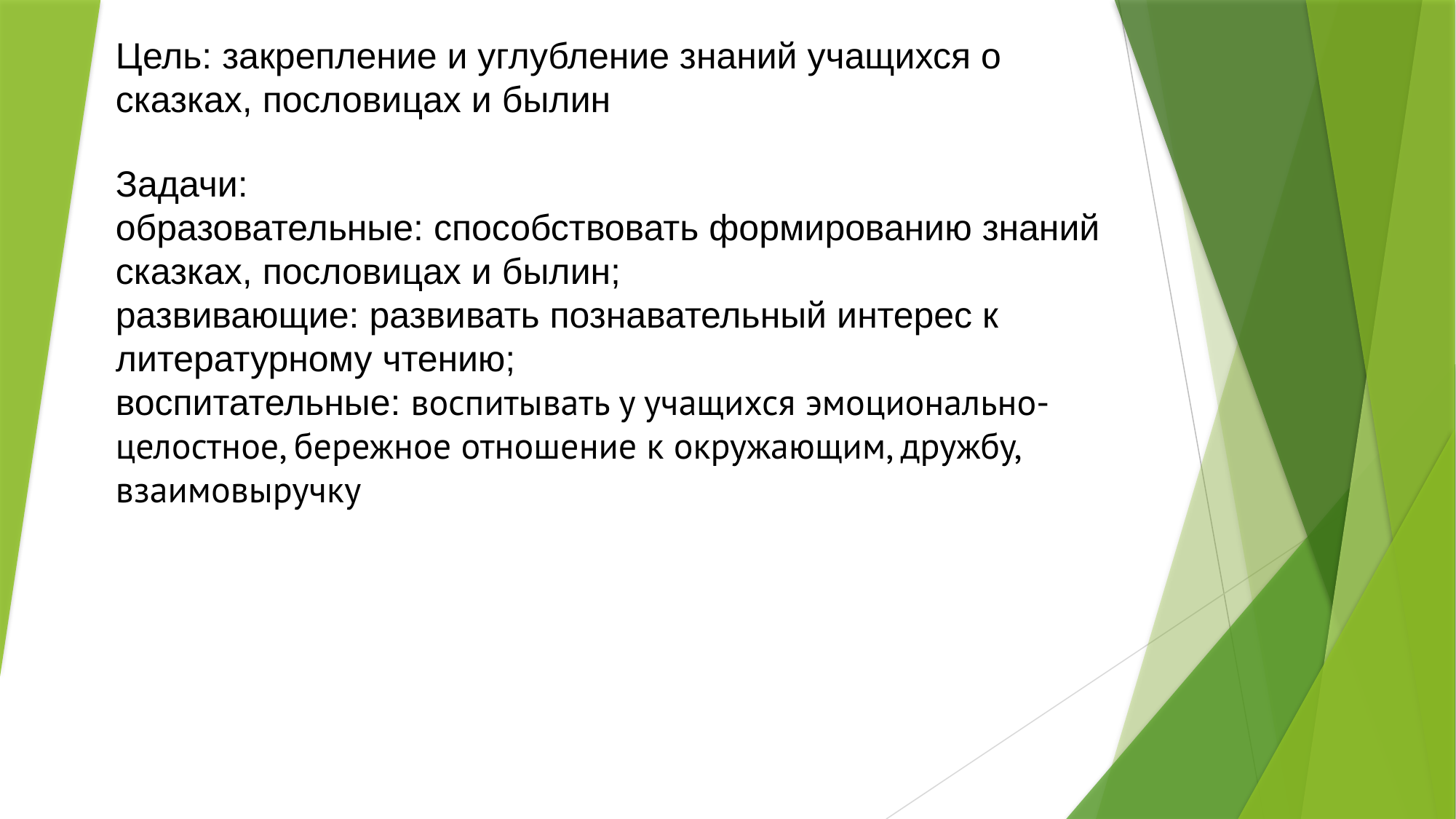

Цель: закрепление и углубление знаний учащихся о сказках, пословицах и былин
Задачи:
образовательные: способствовать формированию знаний сказках, пословицах и былин;
развивающие: развивать познавательный интерес к литературному чтению;
воспитательные: воспитывать у учащихся эмоционально-целостное, бережное отношение к окружающим, дружбу, взаимовыручку